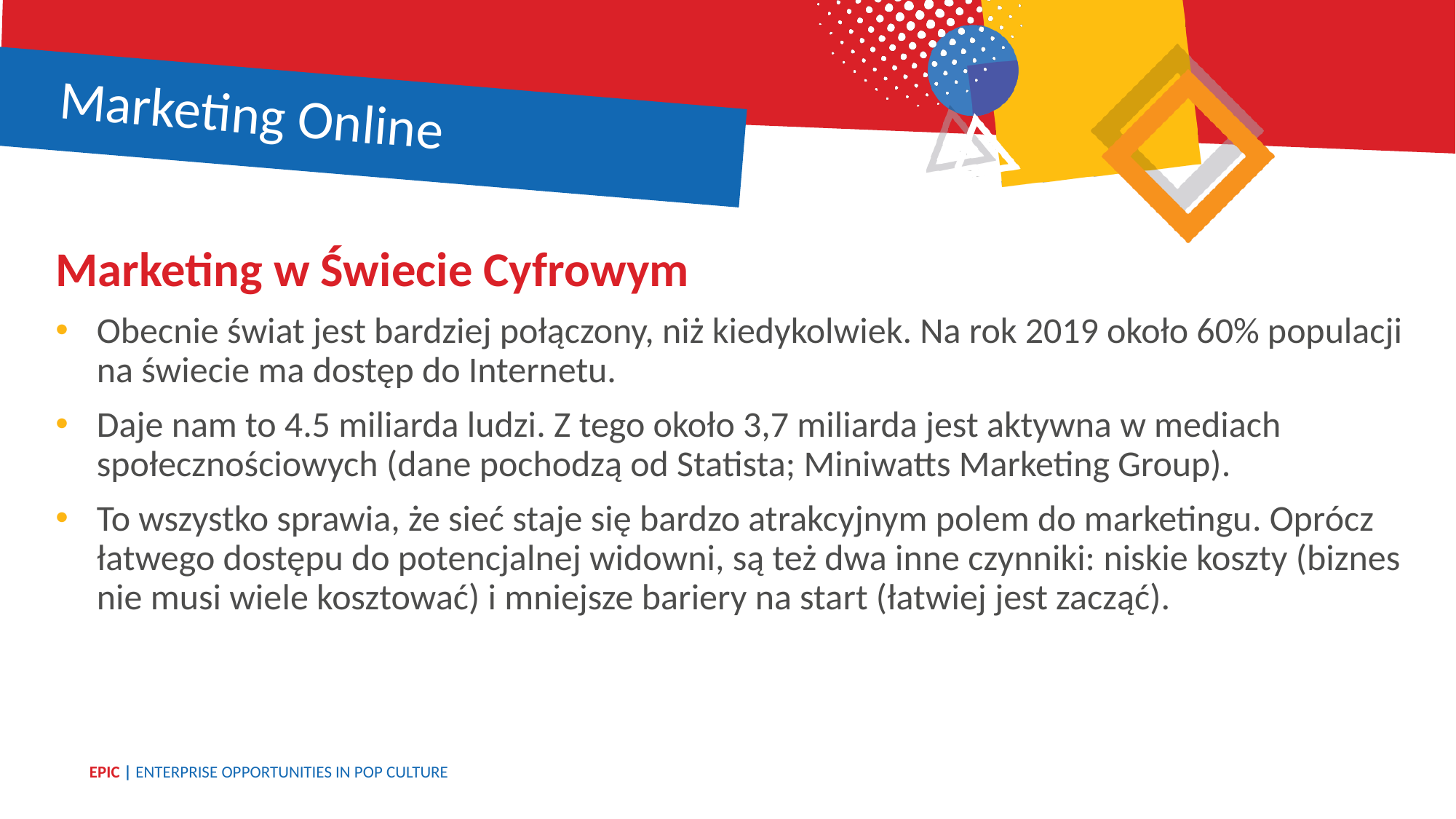

Marketing Online
Marketing w Świecie Cyfrowym
Obecnie świat jest bardziej połączony, niż kiedykolwiek. Na rok 2019 około 60% populacji na świecie ma dostęp do Internetu.
Daje nam to 4.5 miliarda ludzi. Z tego około 3,7 miliarda jest aktywna w mediach społecznościowych (dane pochodzą od Statista; Miniwatts Marketing Group).
To wszystko sprawia, że sieć staje się bardzo atrakcyjnym polem do marketingu. Oprócz łatwego dostępu do potencjalnej widowni, są też dwa inne czynniki: niskie koszty (biznes nie musi wiele kosztować) i mniejsze bariery na start (łatwiej jest zacząć).